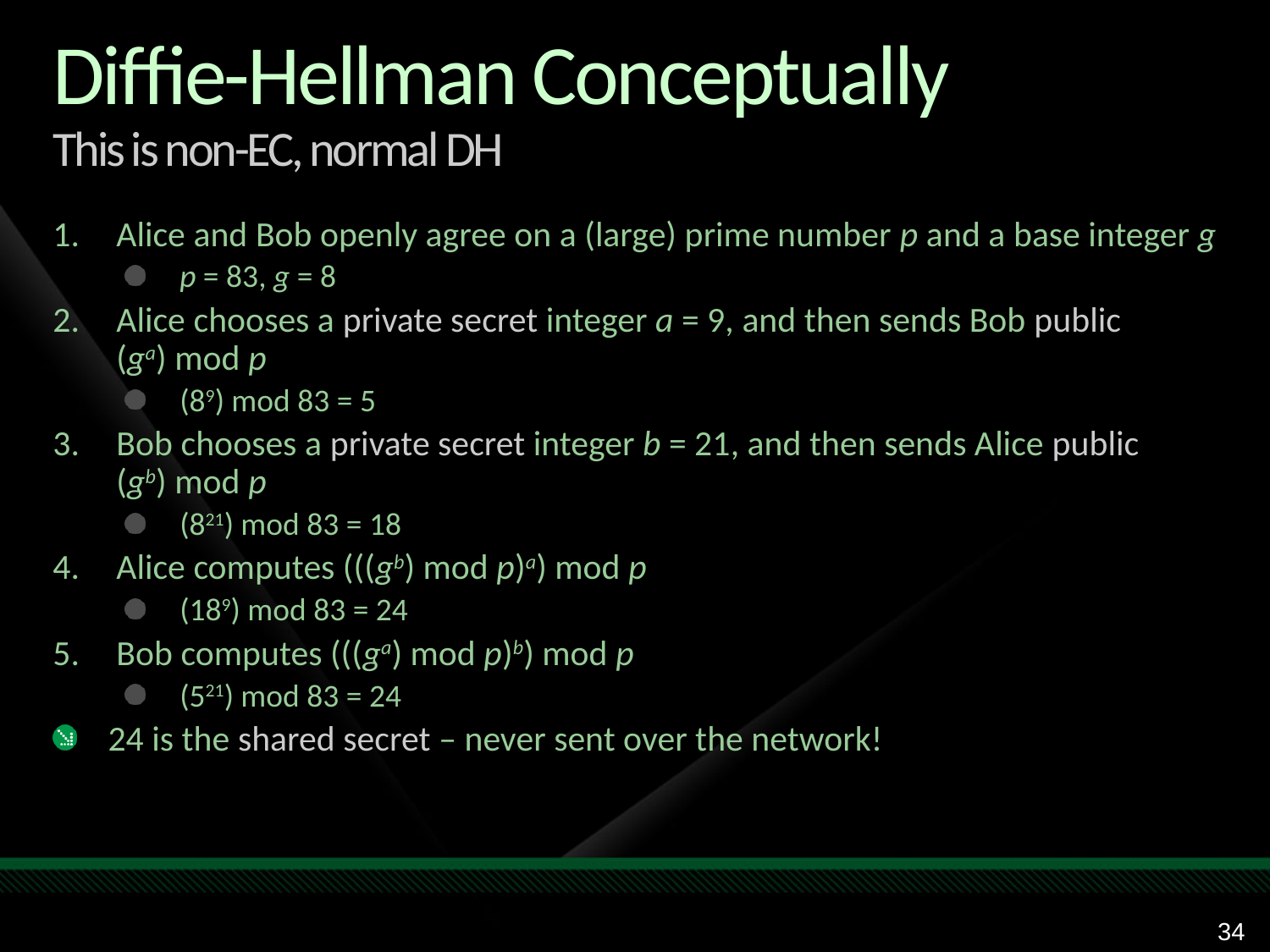

# Diffie-Hellman Conceptually This is non-EC, normal DH
Alice and Bob openly agree on a (large) prime number p and a base integer g
p = 83, g = 8
Alice chooses a private secret integer a = 9, and then sends Bob public
(ga) mod p
(89) mod 83 = 5
Bob chooses a private secret integer b = 21, and then sends Alice public
(gb) mod p
(821) mod 83 = 18
Alice computes (((gb) mod p)a) mod p
(189) mod 83 = 24
Bob computes (((ga) mod p)b) mod p
(521) mod 83 = 24
24 is the shared secret – never sent over the network!